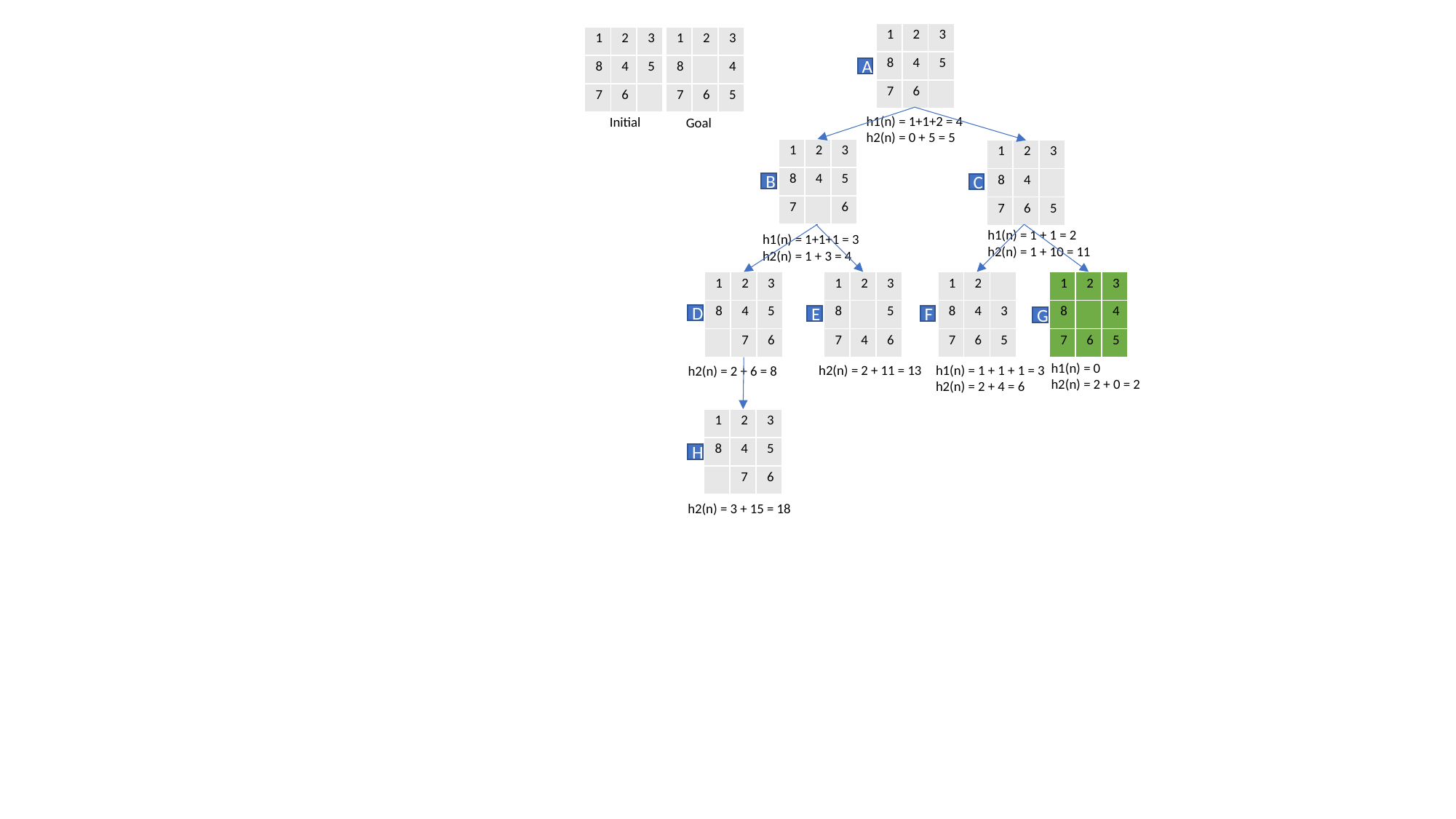

| 1 | 2 | 3 |
| --- | --- | --- |
| 8 | 4 | 5 |
| 7 | 6 |  |
| 1 | 2 | 3 |
| --- | --- | --- |
| 8 | 4 | 5 |
| 7 | 6 |  |
| 1 | 2 | 3 |
| --- | --- | --- |
| 8 |  | 4 |
| 7 | 6 | 5 |
A
h1(n) = 1+1+2 = 4
h2(n) = 0 + 5 = 5
Initial
Goal
| 1 | 2 | 3 |
| --- | --- | --- |
| 8 | 4 | 5 |
| 7 |  | 6 |
| 1 | 2 | 3 |
| --- | --- | --- |
| 8 | 4 |  |
| 7 | 6 | 5 |
B
C
h1(n) = 1 + 1 = 2
h2(n) = 1 + 10 = 11
h1(n) = 1+1+1 = 3
h2(n) = 1 + 3 = 4
| 1 | 2 | 3 |
| --- | --- | --- |
| 8 | 4 | 5 |
|  | 7 | 6 |
| 1 | 2 | 3 |
| --- | --- | --- |
| 8 |  | 5 |
| 7 | 4 | 6 |
| 1 | 2 |  |
| --- | --- | --- |
| 8 | 4 | 3 |
| 7 | 6 | 5 |
| 1 | 2 | 3 |
| --- | --- | --- |
| 8 |  | 4 |
| 7 | 6 | 5 |
D
E
F
G
h1(n) = 0
h2(n) = 2 + 0 = 2
h2(n) = 2 + 11 = 13
h1(n) = 1 + 1 + 1 = 3
h2(n) = 2 + 4 = 6
h2(n) = 2 + 6 = 8
| 1 | 2 | 3 |
| --- | --- | --- |
| 8 | 4 | 5 |
|  | 7 | 6 |
H
h2(n) = 3 + 15 = 18